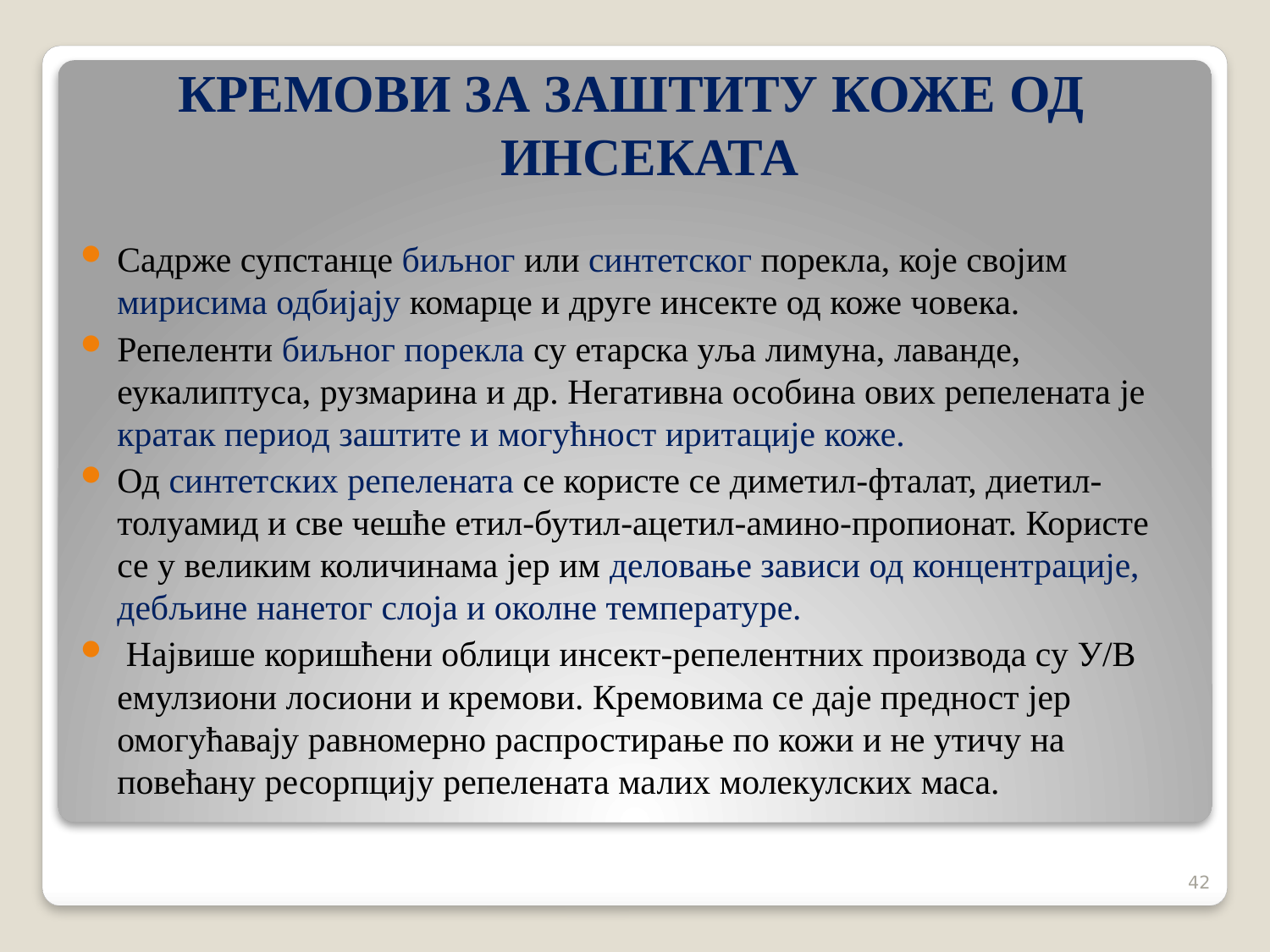

КРЕМОВИ ЗА ЗАШТИТУ КОЖЕ ОД ИНСЕКАТА

Садрже супстанце биљног или синтетског порекла, које својим мирисима одбијају комарце и друге инсекте од коже човека.
Репеленти биљног порекла су етарска уља лимуна, лаванде, еукалиптуса, рузмарина и др. Негативна особина ових репелената је кратак период заштите и могућност иритације коже.
Од синтетских репелената се користе се диметил-фталат, диетил-толуамид и све чешће етил-бутил-ацетил-амино-пропионат. Користе се у великим количинама јер им деловање зависи од концентрације, дебљине нанетог слоја и околне температуре.
 Највише коришћени облици инсект-репелентних производа су У/В емулзиони лосиони и кремови. Кремовима се даје предност јер омогућавају равномерно распростирање по кожи и не утичу на повећану ресорпцију репелената малих молекулских маса.

42